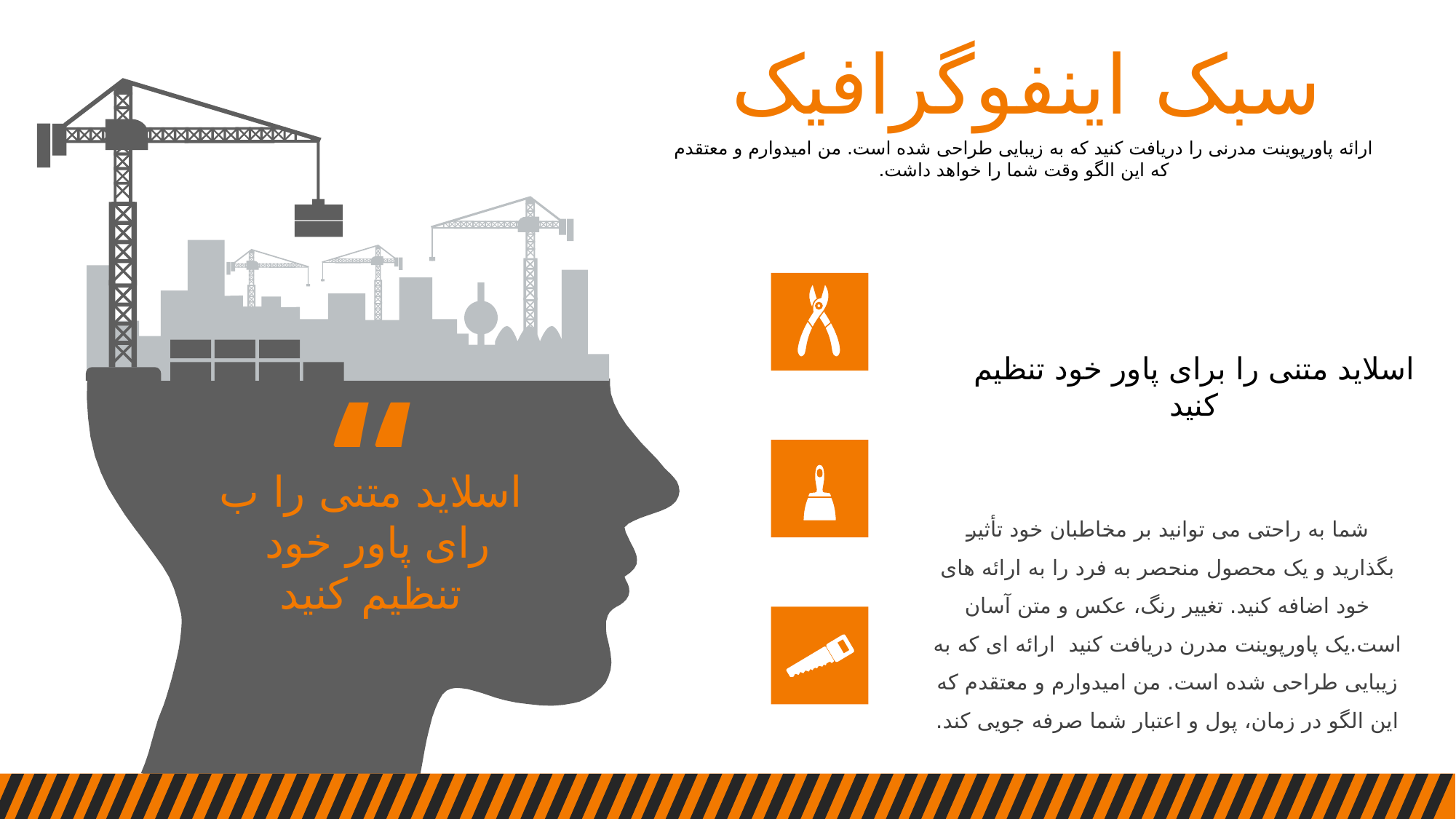

سبک اینفوگرافیک

ارائه پاورپوینت مدرنی را دریافت کنید که به زیبایی طراحی شده است. من امیدوارم و معتقدم که این الگو وقت شما را خواهد داشت.

“
اسلاید متنی را برای پاور خود تنظیم کنید

اسلاید متنی را ب
رای پاور خود
تنظیم کنید

شما به راحتی می توانید بر مخاطبان خود تأثیر بگذارید و یک محصول منحصر به فرد را به ارائه های خود اضافه کنید. تغییر رنگ، عکس و متن آسان است.یک پاورپوینت مدرن دریافت کنید  ارائه ای که به زیبایی طراحی شده است. من امیدوارم و معتقدم که این الگو در زمان، پول و اعتبار شما صرفه جویی کند.